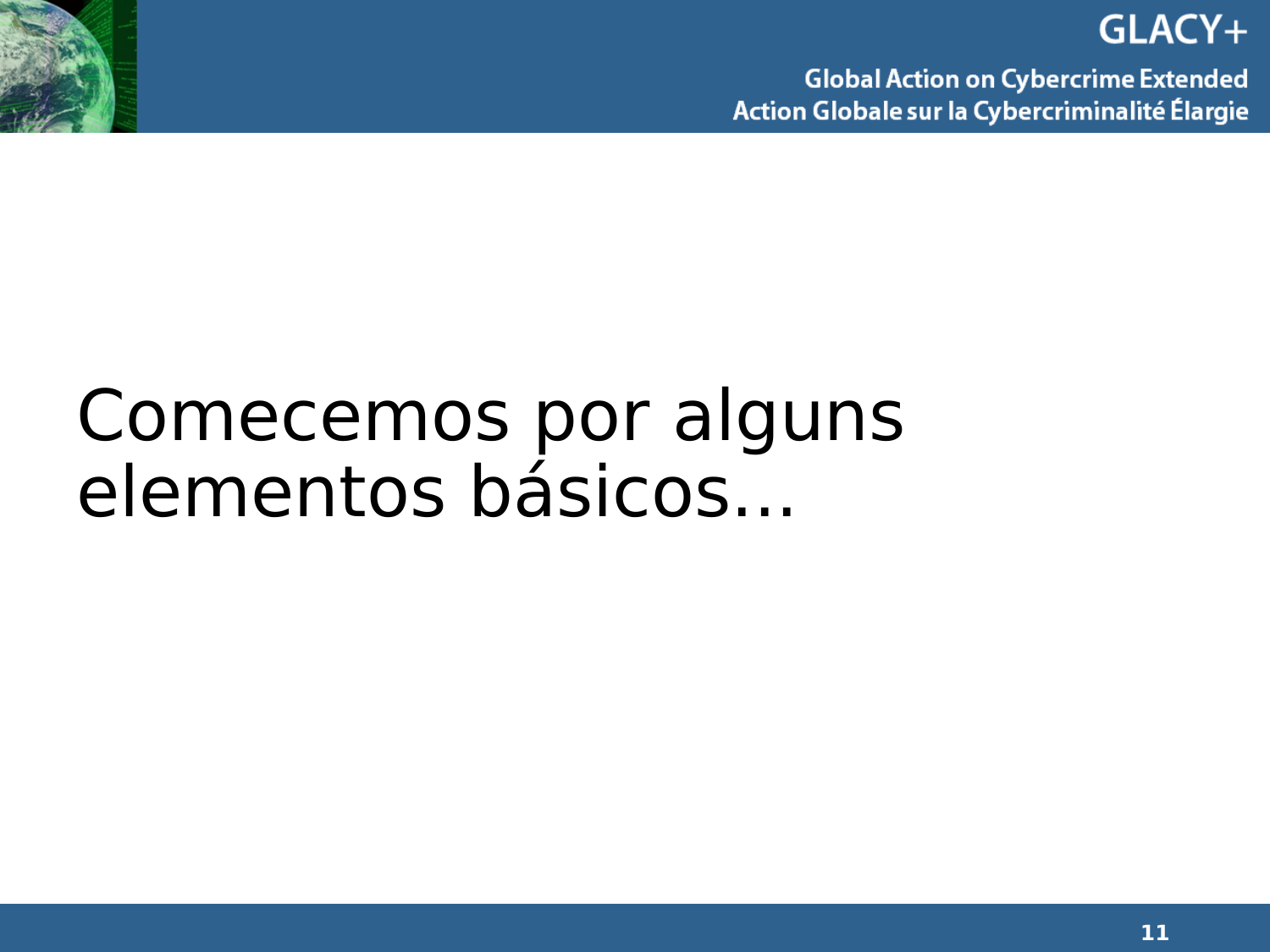

# Comecemos por alguns elementos básicos...
11